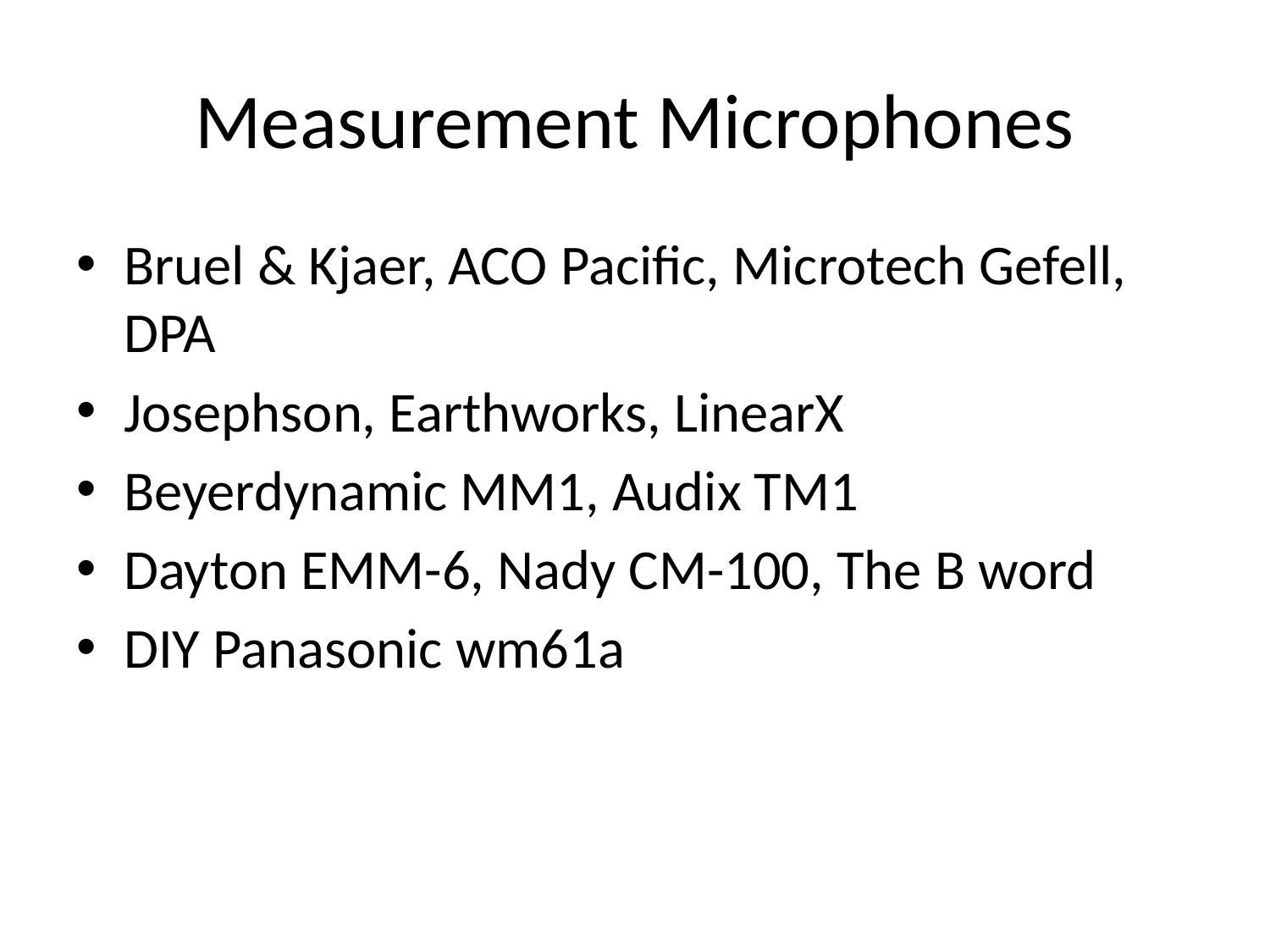

# Measurement Microphones
Bruel & Kjaer, ACO Pacific, Microtech Gefell, DPA
Josephson, Earthworks, LinearX
Beyerdynamic MM1, Audix TM1
Dayton EMM-6, Nady CM-100, The B word
DIY Panasonic wm61a